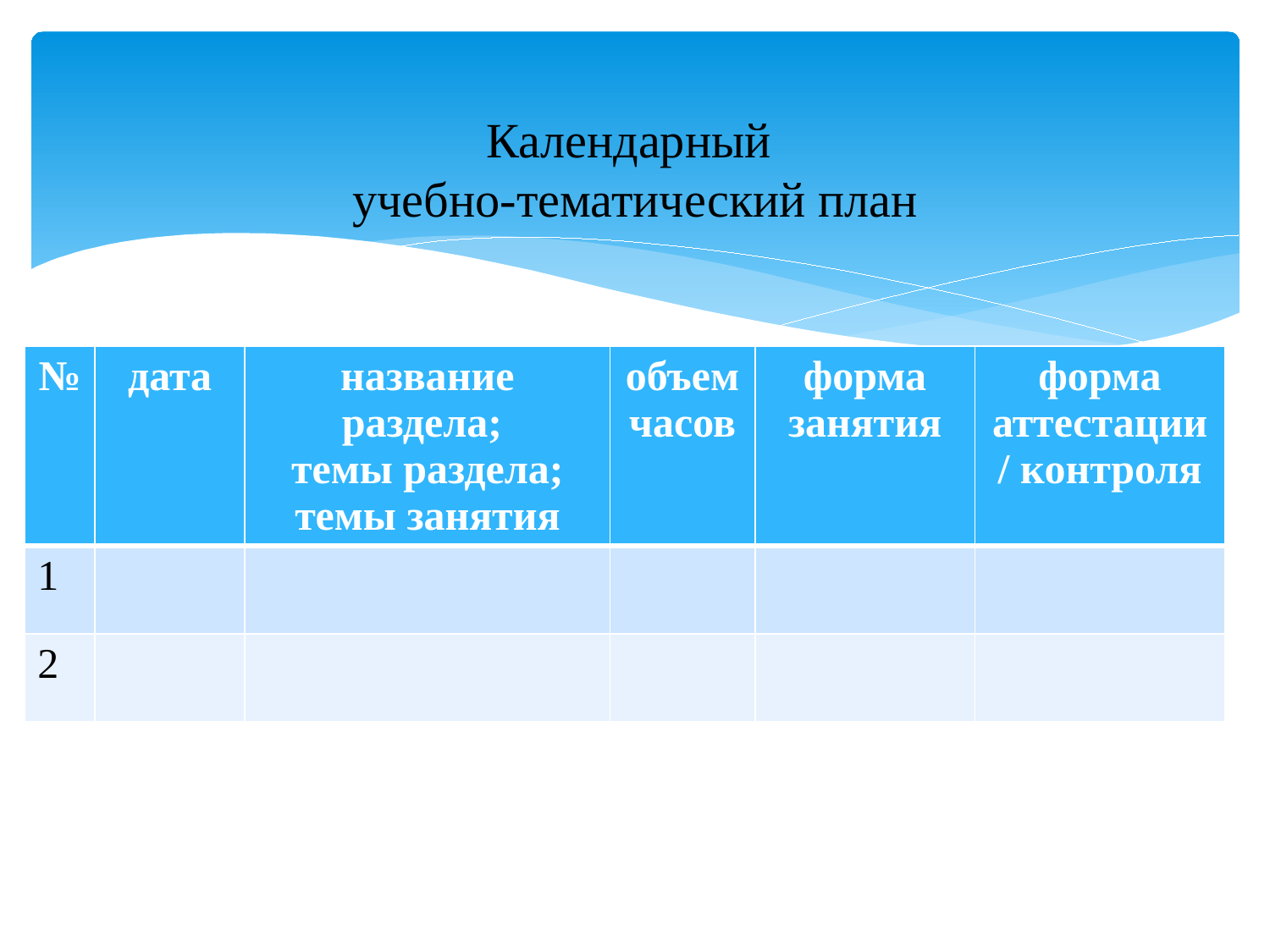

# Календарный учебно-тематический план
| № | дата | название раздела; темы раздела; темы занятия | объем часов | форма занятия | форма аттестации/ контроля |
| --- | --- | --- | --- | --- | --- |
| 1 |  |  |  |  |  |
| 2 |  |  |  |  |  |